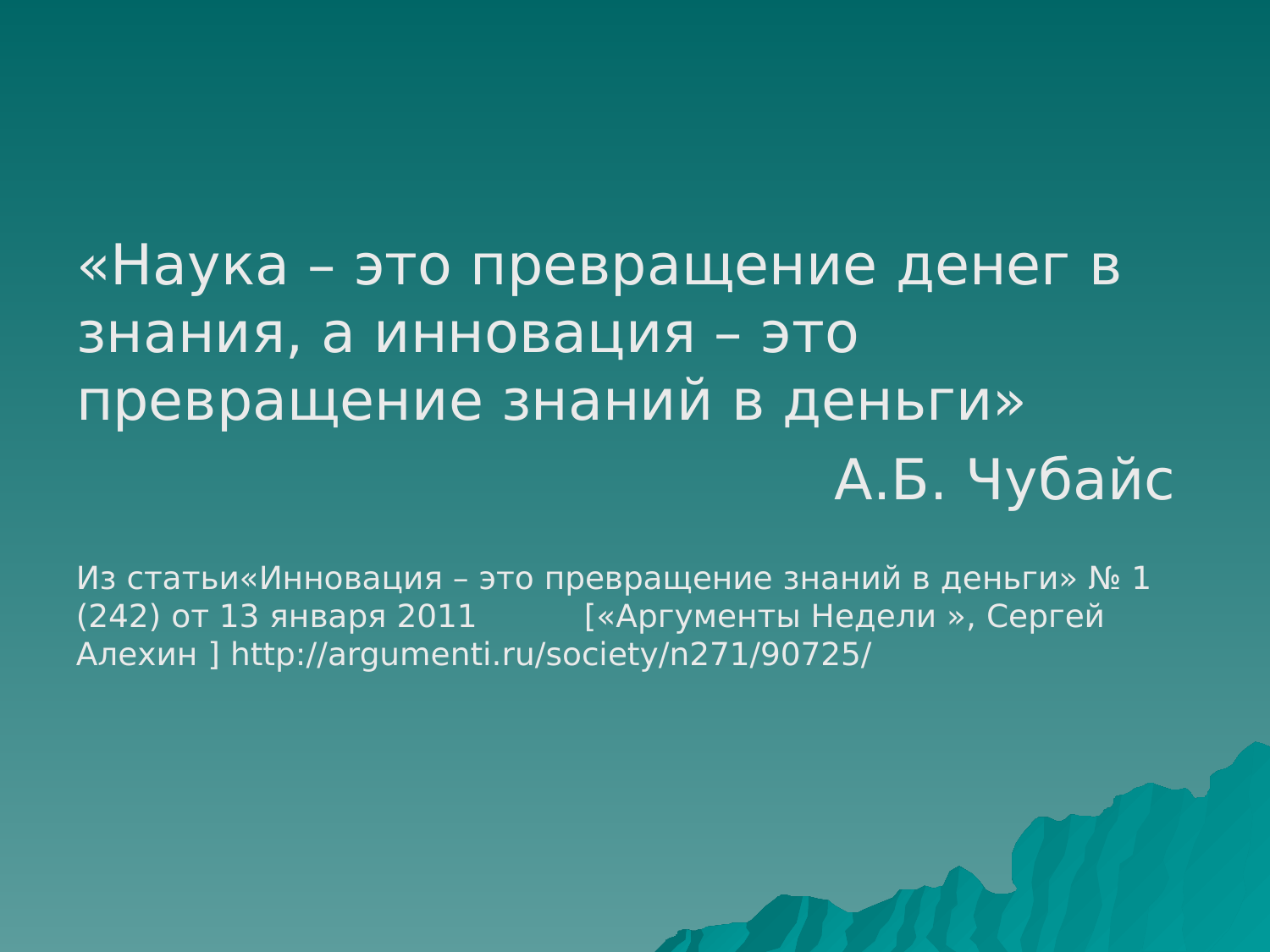

#
«Наука – это превращение денег в знания, а инновация – это превращение знаний в деньги»
А.Б. Чубайс

Из статьи«Инновация – это превращение знаний в деньги» № 1 (242) от 13 января 2011	[«Аргументы Недели », Сергей Алехин ] http://argumenti.ru/society/n271/90725/